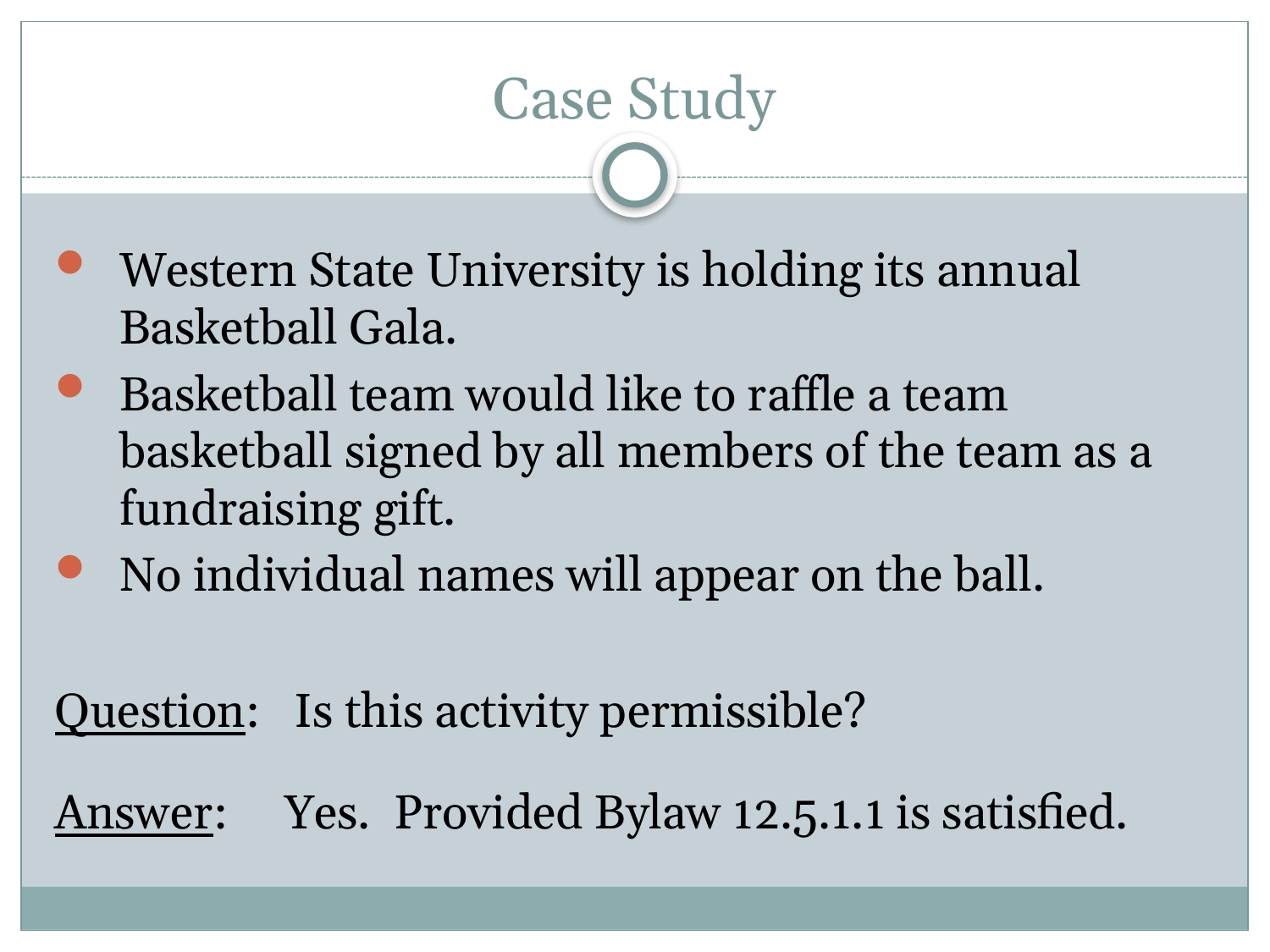

# Case Study
Western State University is holding its annual Basketball Gala.
Basketball team would like to raffle a team basketball signed by all members of the team as a fundraising gift.
No individual names will appear on the ball.

Question:   Is this activity permissible?

Answer:     Yes.  Provided Bylaw 12.5.1.1 is satisfied.